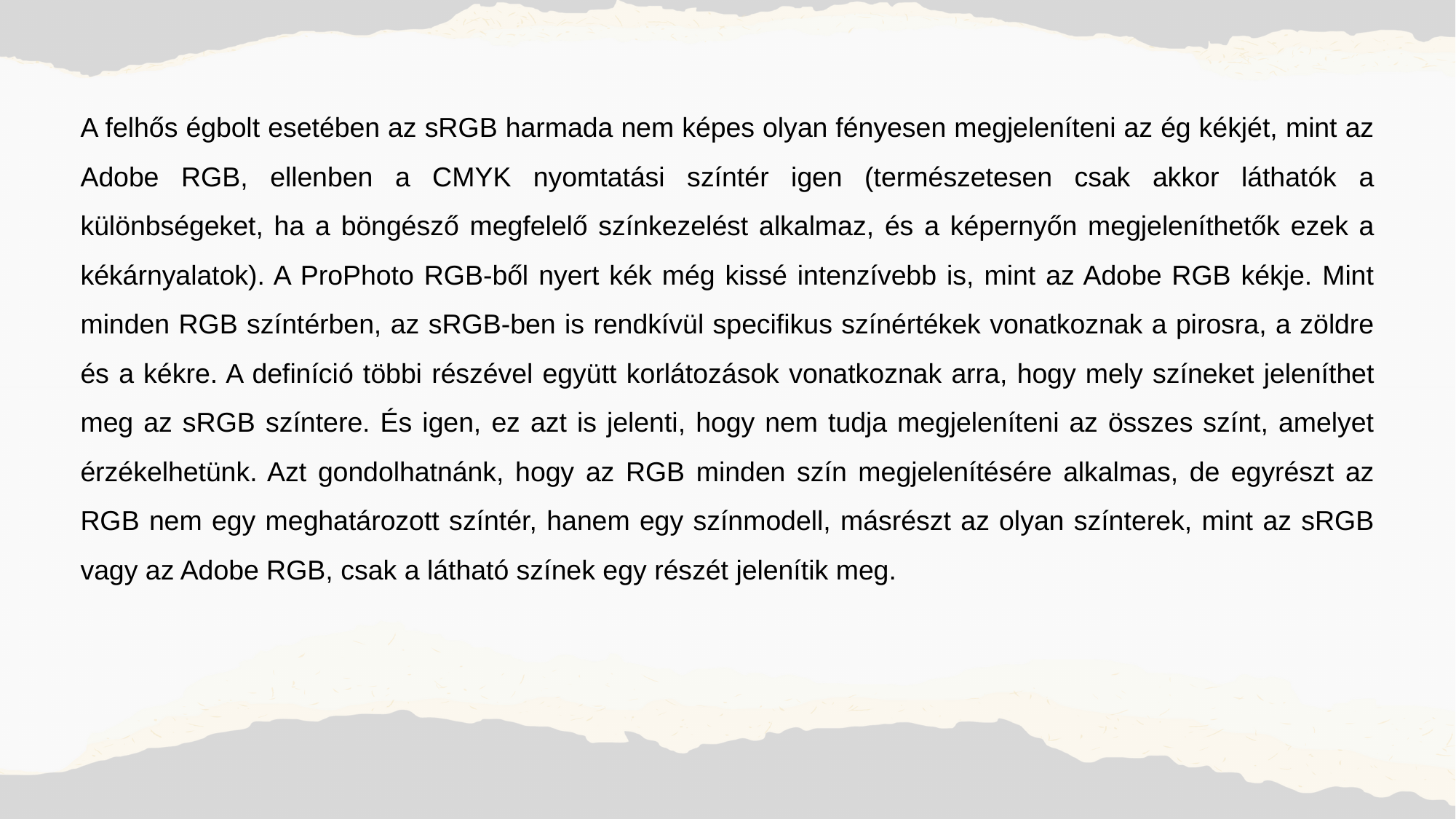

A felhős égbolt esetében az sRGB harmada nem képes olyan fényesen megjeleníteni az ég kékjét, mint az Adobe RGB, ellenben a CMYK nyomtatási színtér igen (természetesen csak akkor láthatók a különbségeket, ha a böngésző megfelelő színkezelést alkalmaz, és a képernyőn megjeleníthetők ezek a kékárnyalatok). A ProPhoto RGB-ből nyert kék még kissé intenzívebb is, mint az Adobe RGB kékje. Mint minden RGB színtérben, az sRGB-ben is rendkívül specifikus színértékek vonatkoznak a pirosra, a zöldre és a kékre. A definíció többi részével együtt korlátozások vonatkoznak arra, hogy mely színeket jeleníthet meg az sRGB színtere. És igen, ez azt is jelenti, hogy nem tudja megjeleníteni az összes színt, amelyet érzékelhetünk. Azt gondolhatnánk, hogy az RGB minden szín megjelenítésére alkalmas, de egyrészt az RGB nem egy meghatározott színtér, hanem egy színmodell, másrészt az olyan színterek, mint az sRGB vagy az Adobe RGB, csak a látható színek egy részét jelenítik meg.